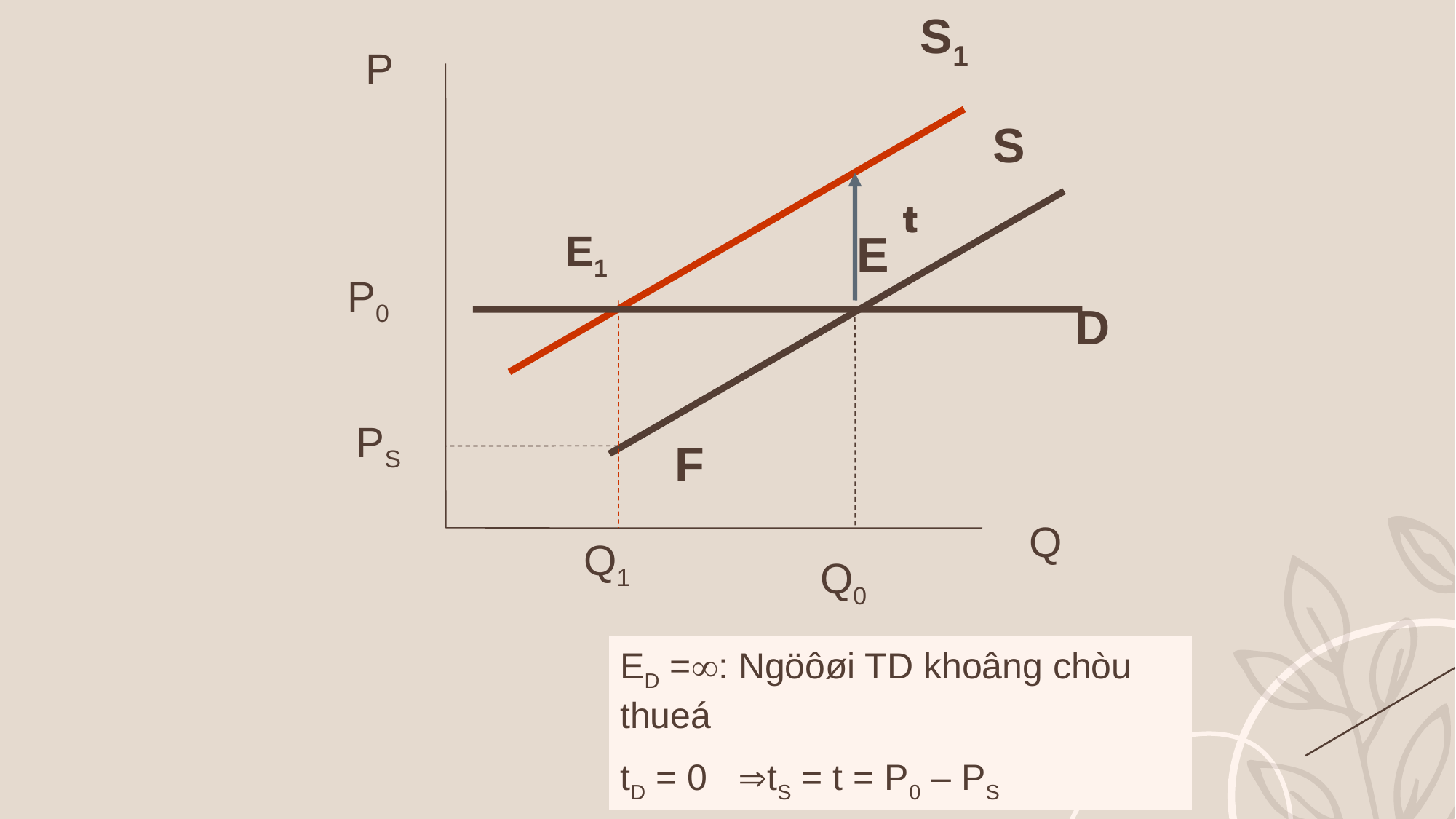

S1

P

S

t

E
E1
P0
D

PS
F

Q

Q1

Q0
ED =∞: Ngöôøi TD khoâng chòu thueá
tD = 0   ⇒tS = t = P0 – PS
165